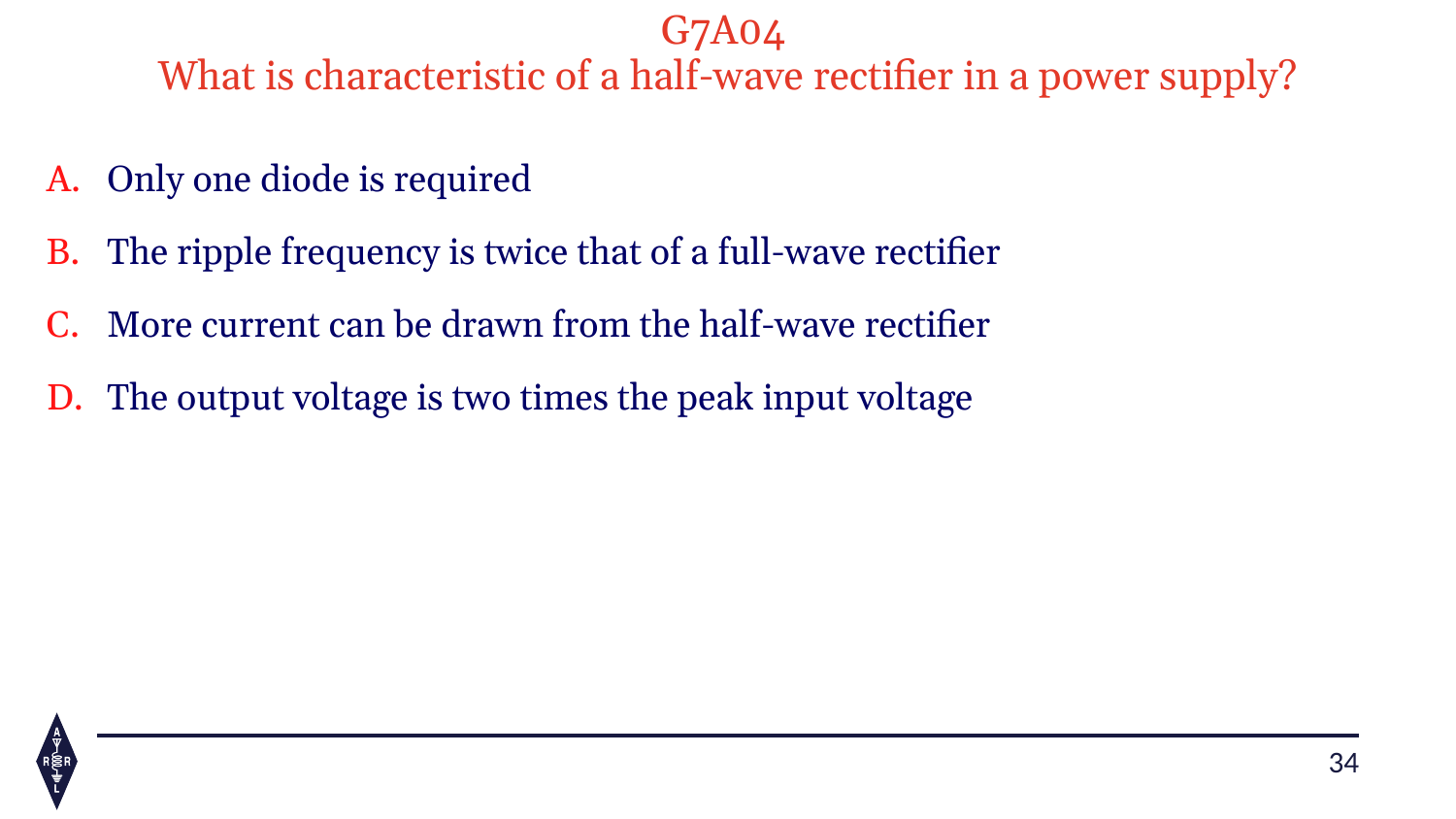

G7A04
What is characteristic of a half-wave rectifier in a power supply?
Only one diode is required
The ripple frequency is twice that of a full-wave rectifier
More current can be drawn from the half-wave rectifier
The output voltage is two times the peak input voltage
34